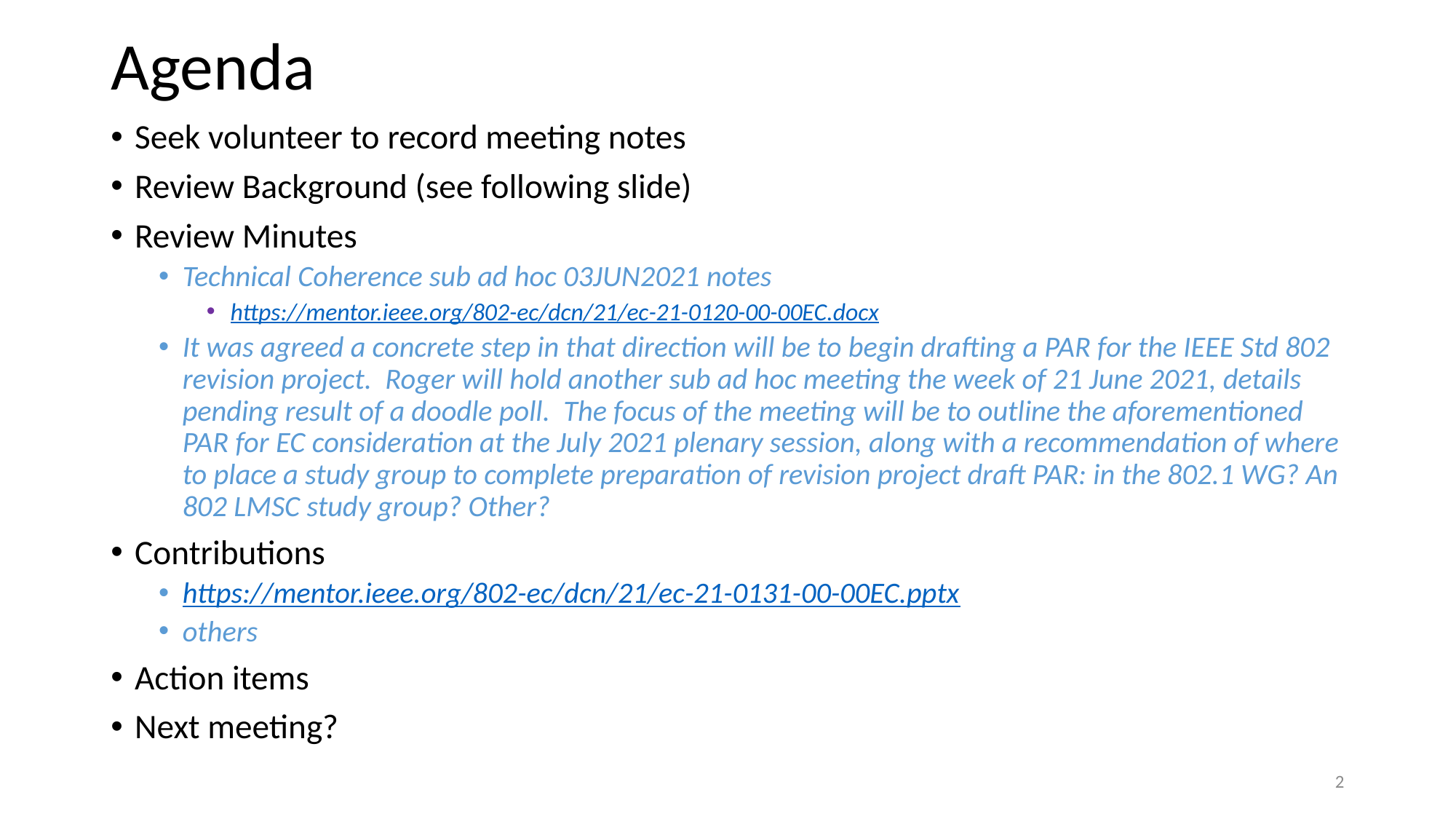

# Agenda
Seek volunteer to record meeting notes
Review Background (see following slide)
Review Minutes
Technical Coherence sub ad hoc 03JUN2021 notes
https://mentor.ieee.org/802-ec/dcn/21/ec-21-0120-00-00EC.docx
It was agreed a concrete step in that direction will be to begin drafting a PAR for the IEEE Std 802 revision project.  Roger will hold another sub ad hoc meeting the week of 21 June 2021, details pending result of a doodle poll.  The focus of the meeting will be to outline the aforementioned PAR for EC consideration at the July 2021 plenary session, along with a recommendation of where to place a study group to complete preparation of revision project draft PAR: in the 802.1 WG? An 802 LMSC study group? Other?
Contributions
https://mentor.ieee.org/802-ec/dcn/21/ec-21-0131-00-00EC.pptx
others
Action items
Next meeting?
2